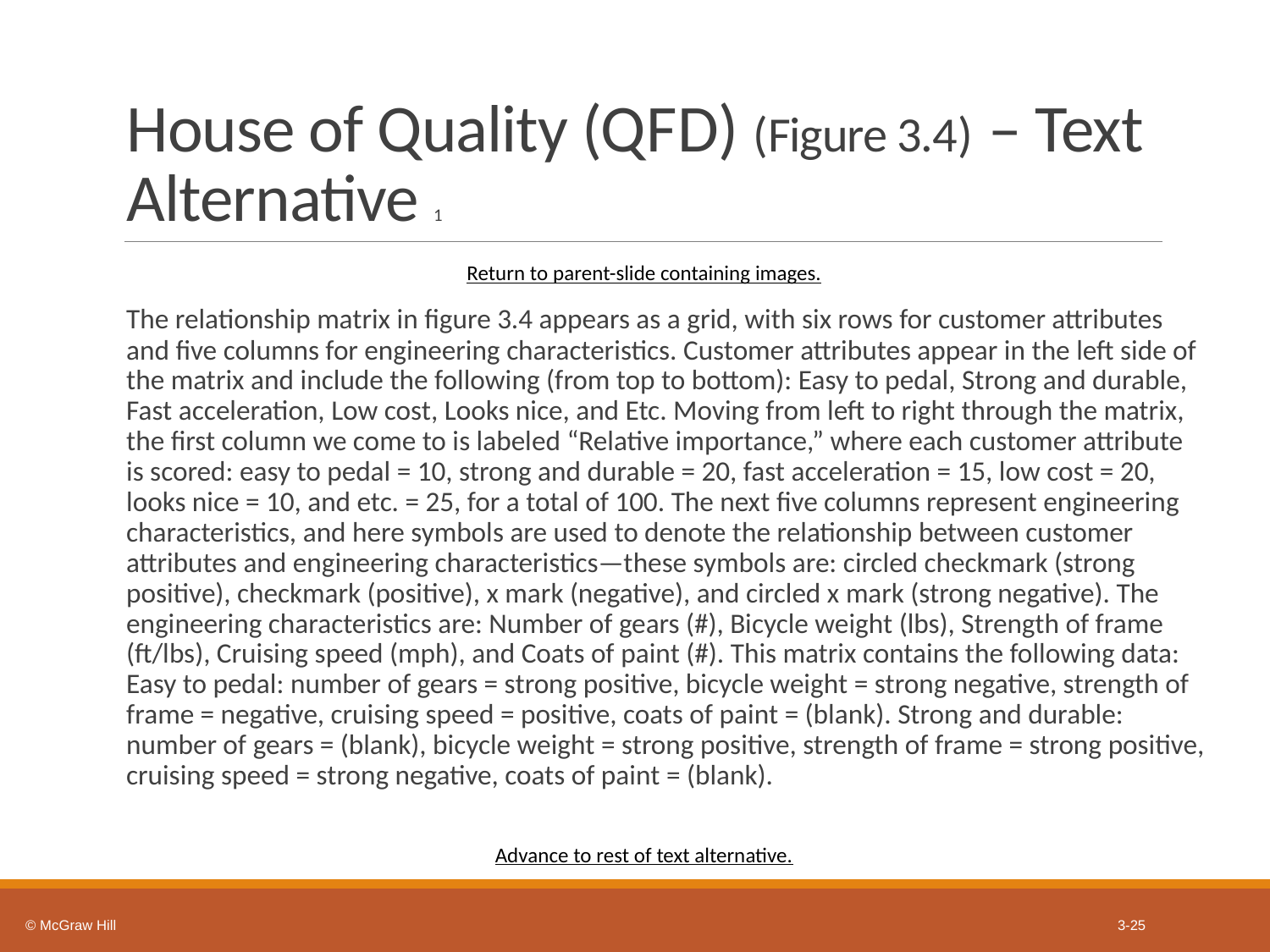

# House of Quality (Q F D) (Figure 3.4) – Text Alternative 1
Return to parent-slide containing images.
The relationship matrix in figure 3.4 appears as a grid, with six rows for customer attributes and five columns for engineering characteristics. Customer attributes appear in the left side of the matrix and include the following (from top to bottom): Easy to pedal, Strong and durable, Fast acceleration, Low cost, Looks nice, and Etc. Moving from left to right through the matrix, the first column we come to is labeled “Relative importance,” where each customer attribute is scored: easy to pedal = 10, strong and durable = 20, fast acceleration = 15, low cost = 20, looks nice = 10, and etc. = 25, for a total of 100. The next five columns represent engineering characteristics, and here symbols are used to denote the relationship between customer attributes and engineering characteristics—these symbols are: circled checkmark (strong positive), checkmark (positive), x mark (negative), and circled x mark (strong negative). The engineering characteristics are: Number of gears (#), Bicycle weight (lbs), Strength of frame (ft/lbs), Cruising speed (mph), and Coats of paint (#). This matrix contains the following data: Easy to pedal: number of gears = strong positive, bicycle weight = strong negative, strength of frame = negative, cruising speed = positive, coats of paint = (blank). Strong and durable: number of gears = (blank), bicycle weight = strong positive, strength of frame = strong positive, cruising speed = strong negative, coats of paint = (blank).
Advance to rest of text alternative.